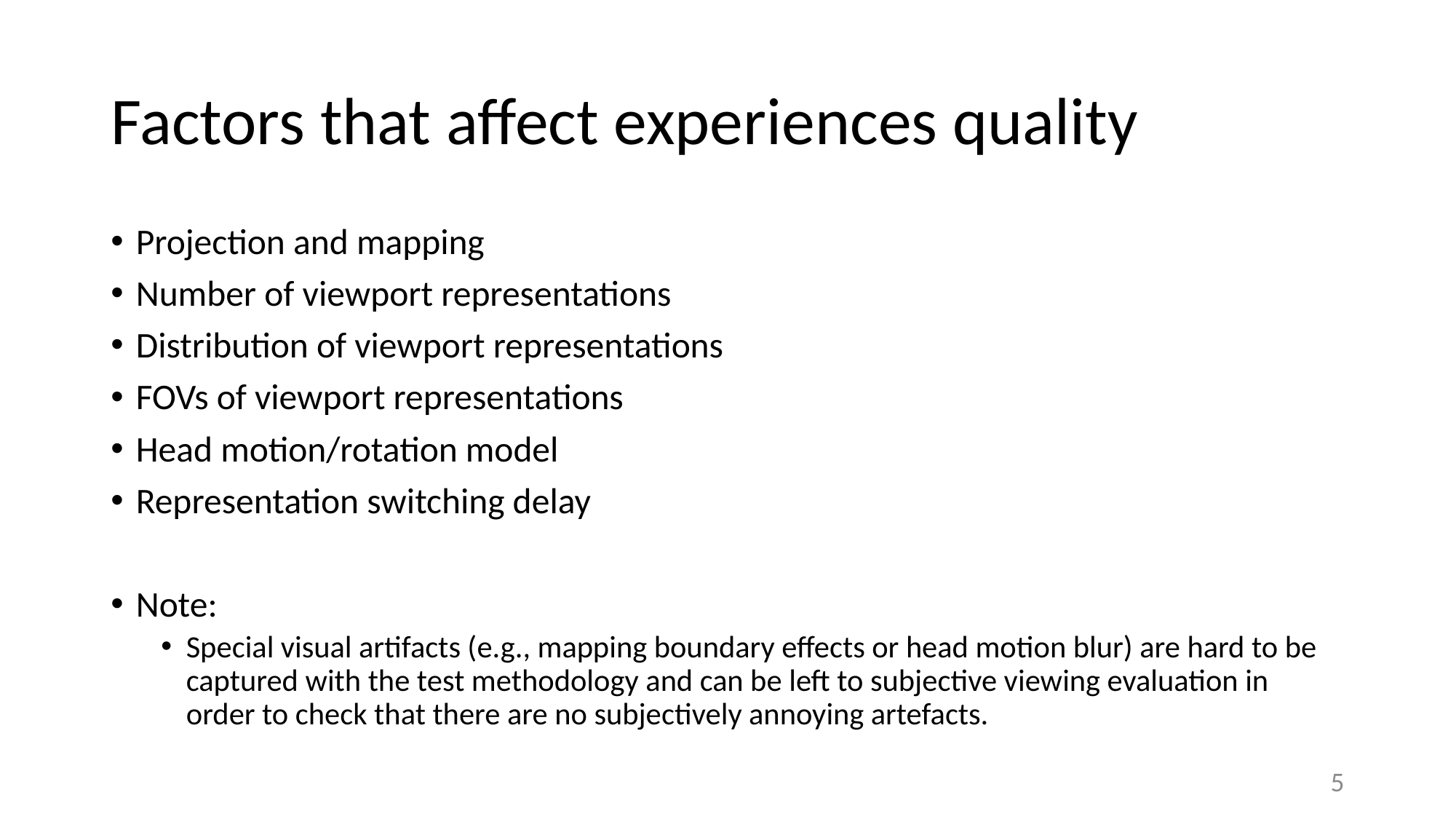

# Factors that affect experiences quality
Projection and mapping
Number of viewport representations
Distribution of viewport representations
FOVs of viewport representations
Head motion/rotation model
Representation switching delay

Note:
Special visual artifacts (e.g., mapping boundary effects or head motion blur) are hard to be captured with the test methodology and can be left to subjective viewing evaluation in order to check that there are no subjectively annoying artefacts.
5